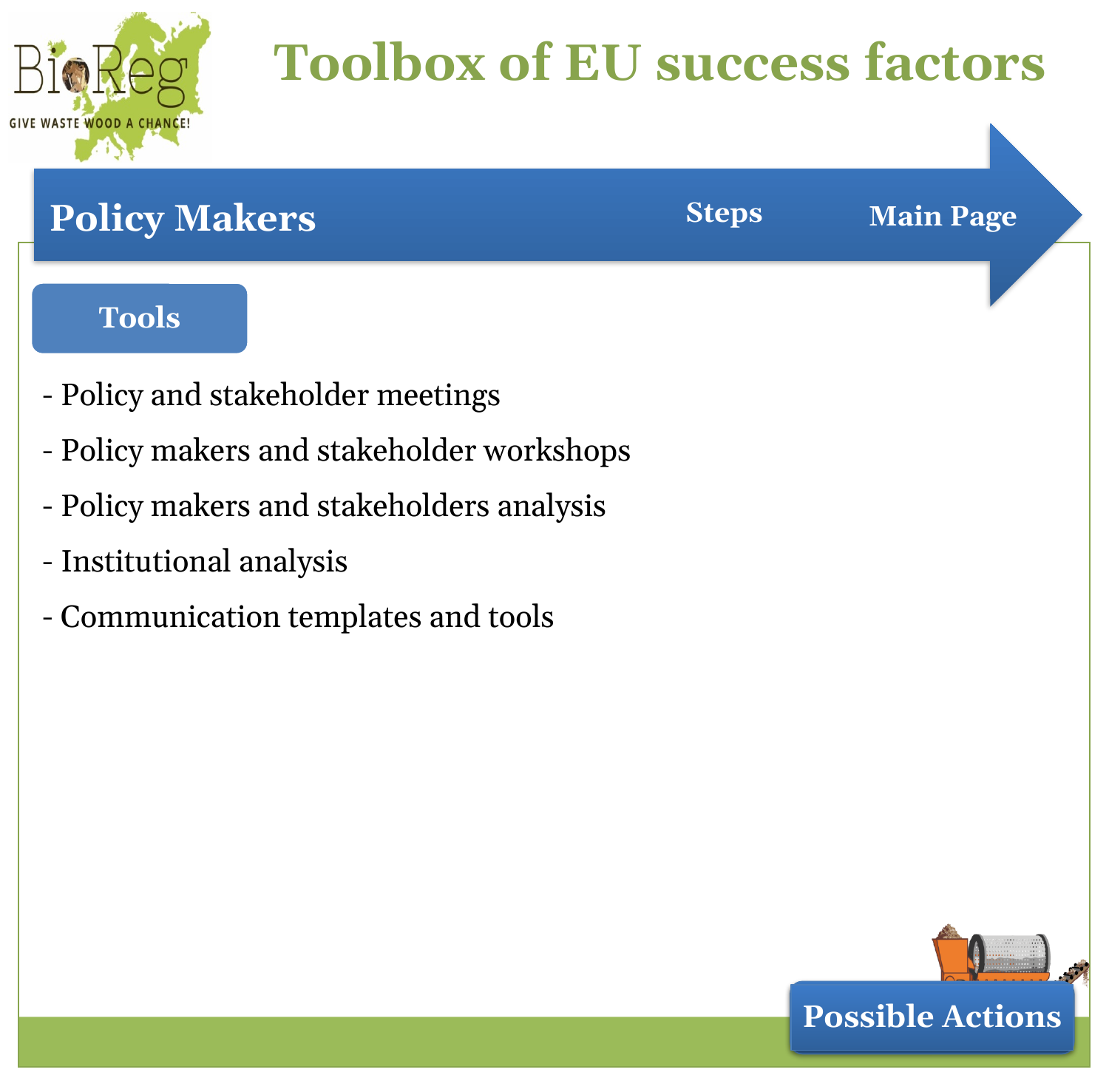

Policy Makers

Steps

Main Page

Tools
- Policy and stakeholder meetings
- Policy makers and stakeholder workshops
- Policy makers and stakeholders analysis
- Institutional analysis
- Communication templates and tools

Possible Actions